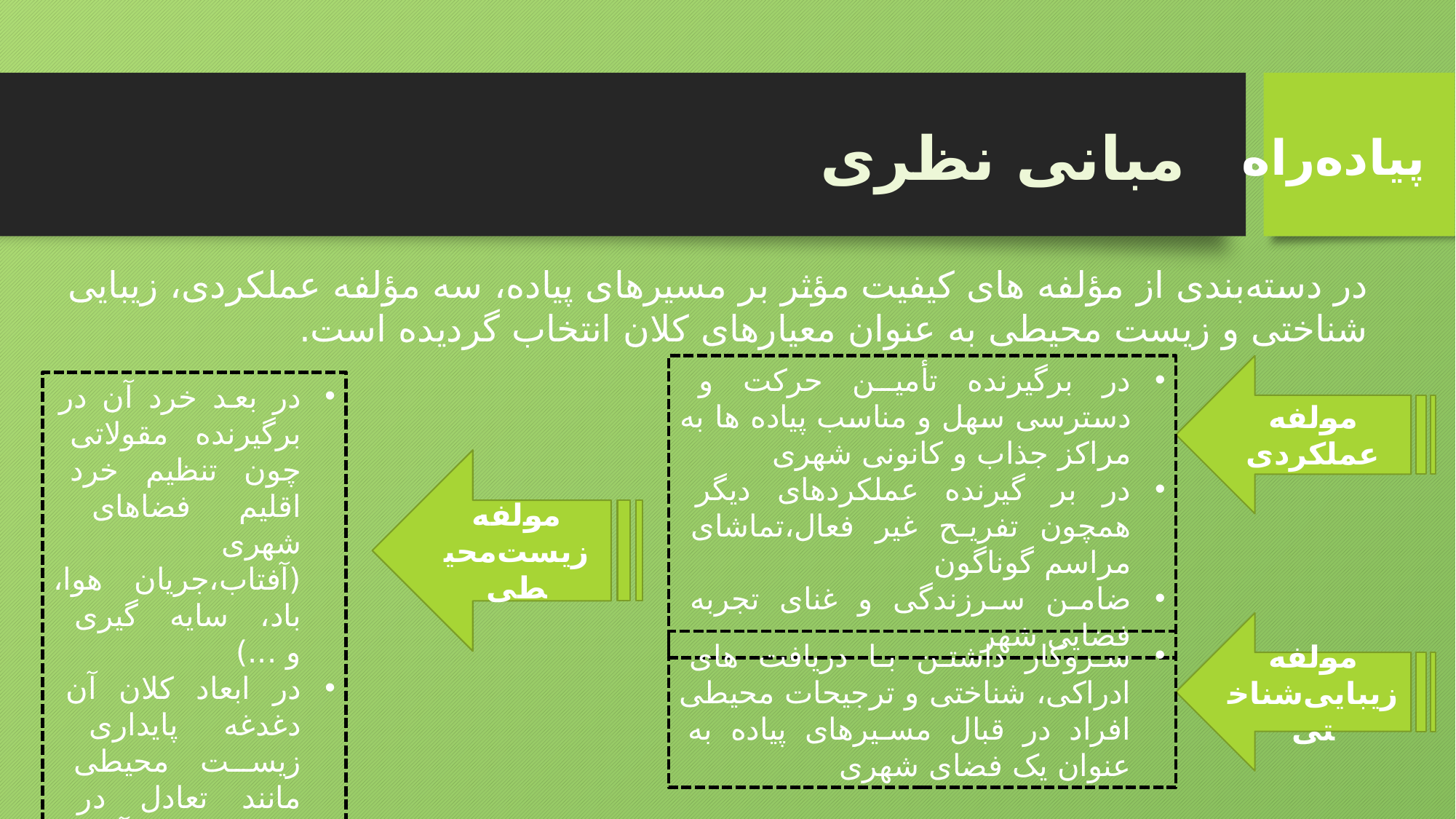

مبانی نظری
پیاده‌راه
در دسته‌بندی از مؤلفه های کیفیت مؤثر بر مسیرهای پیاده، سه مؤلفه عملکردی، زیبایی شناختی و زیست محیطی به عنوان معیارهای کلان انتخاب گردیده است.
در برگیرنده تأمین حرکت و دسترسی سهل و مناسب پیاده ها به مراکز جذاب و کانونی شهری
در بر گیرنده عملکردهای دیگر همچون تفریح غیر فعال،تماشای مراسم گوناگون
ضامن سرزندگی و غنای تجربه فضایی شهر
مولفه عملکردی
در بعد خرد آن در برگیرنده مقولاتی چون تنظیم خرد اقلیم فضاهای شهری (آفتاب،جریان هوا، باد، سایه گیری و ...)
در ابعاد کلان آن دغدغه پایداری زیست محیطی مانند تعادل در محیط، تقلیل آلاینده ها و پاکیزگی محیط و ....
مولفه زیست‌محیطی
مولفه زیبایی‌شناختی
سروکار داشتن با دریافت های ادراکی، شناختی و ترجیحات محیطی افراد در قبال مسیرهای پیاده به عنوان یک فضای شهری